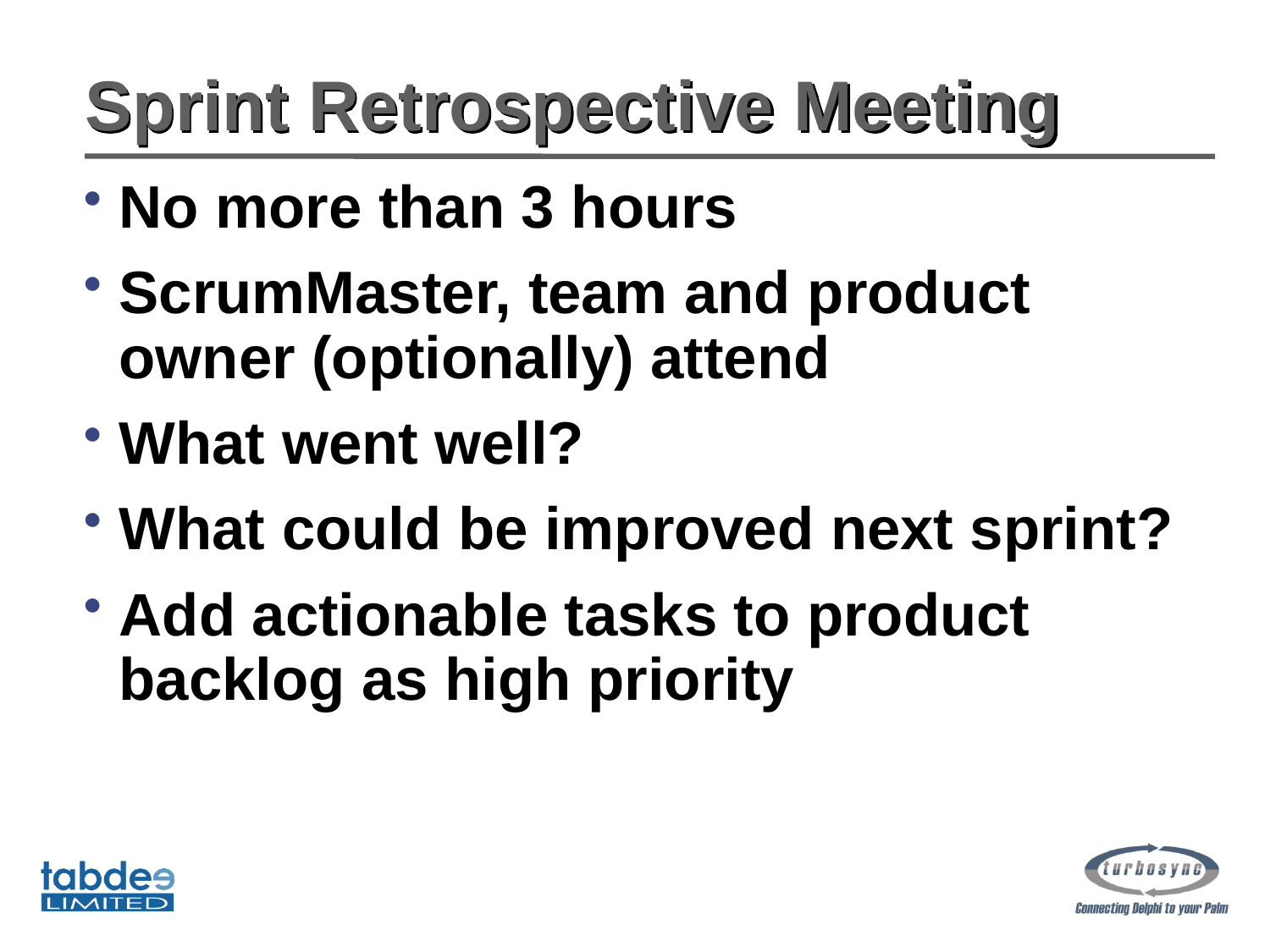

# Sprint Retrospective Meeting
No more than 3 hours
ScrumMaster, team and product owner (optionally) attend
What went well?
What could be improved next sprint?
Add actionable tasks to product backlog as high priority